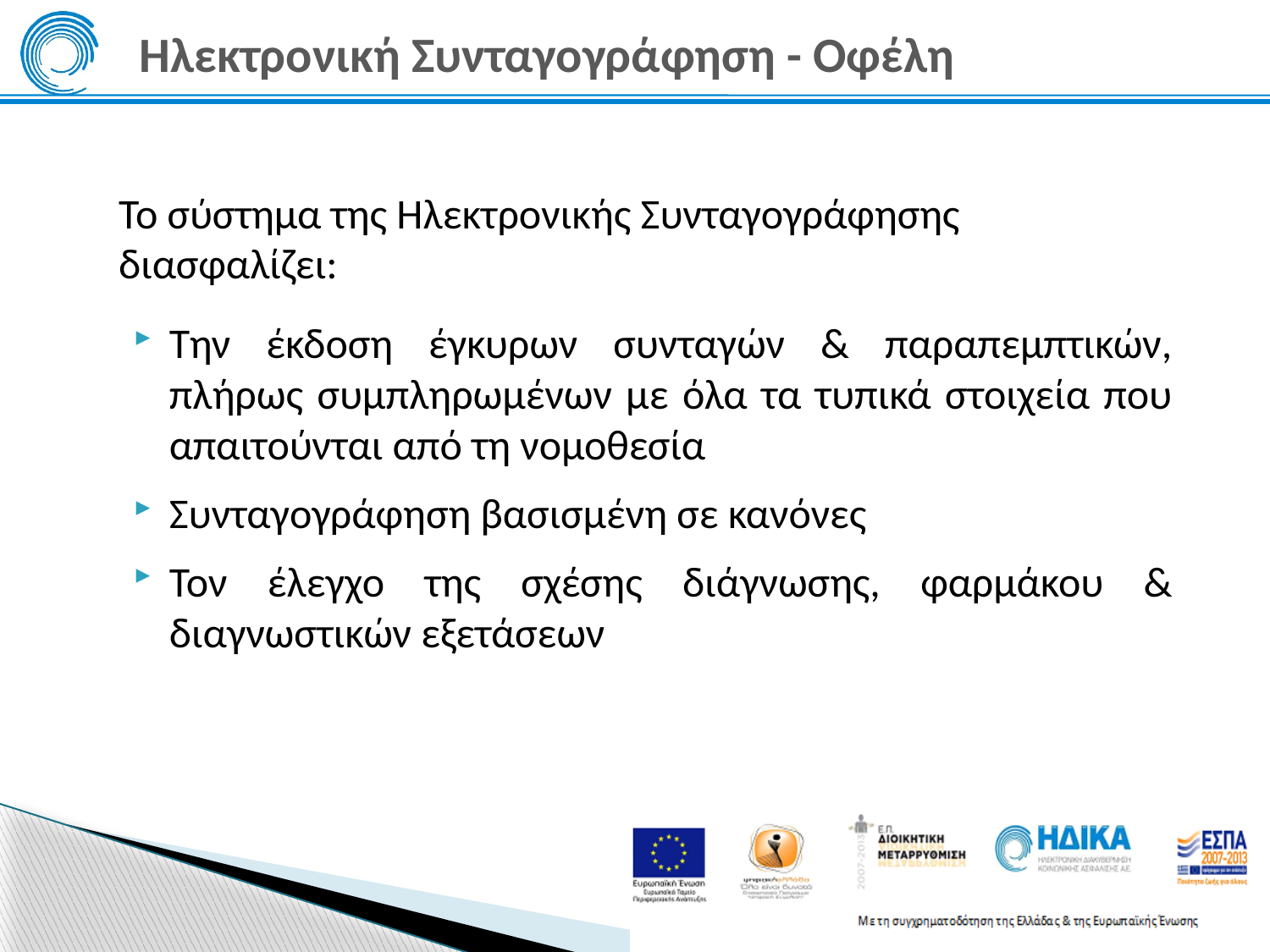

# Ηλεκτρονική Συνταγογράφηση - Οφέλη

Το σύστημα της Ηλεκτρονικής Συνταγογράφησης διασφαλίζει:
Την έκδοση έγκυρων συνταγών & παραπεμπτικών, πλήρως συμπληρωμένων με όλα τα τυπικά στοιχεία που απαιτούνται από τη νομοθεσία
Συνταγογράφηση βασισμένη σε κανόνες
Τον έλεγχο της σχέσης διάγνωσης, φαρμάκου & διαγνωστικών εξετάσεων